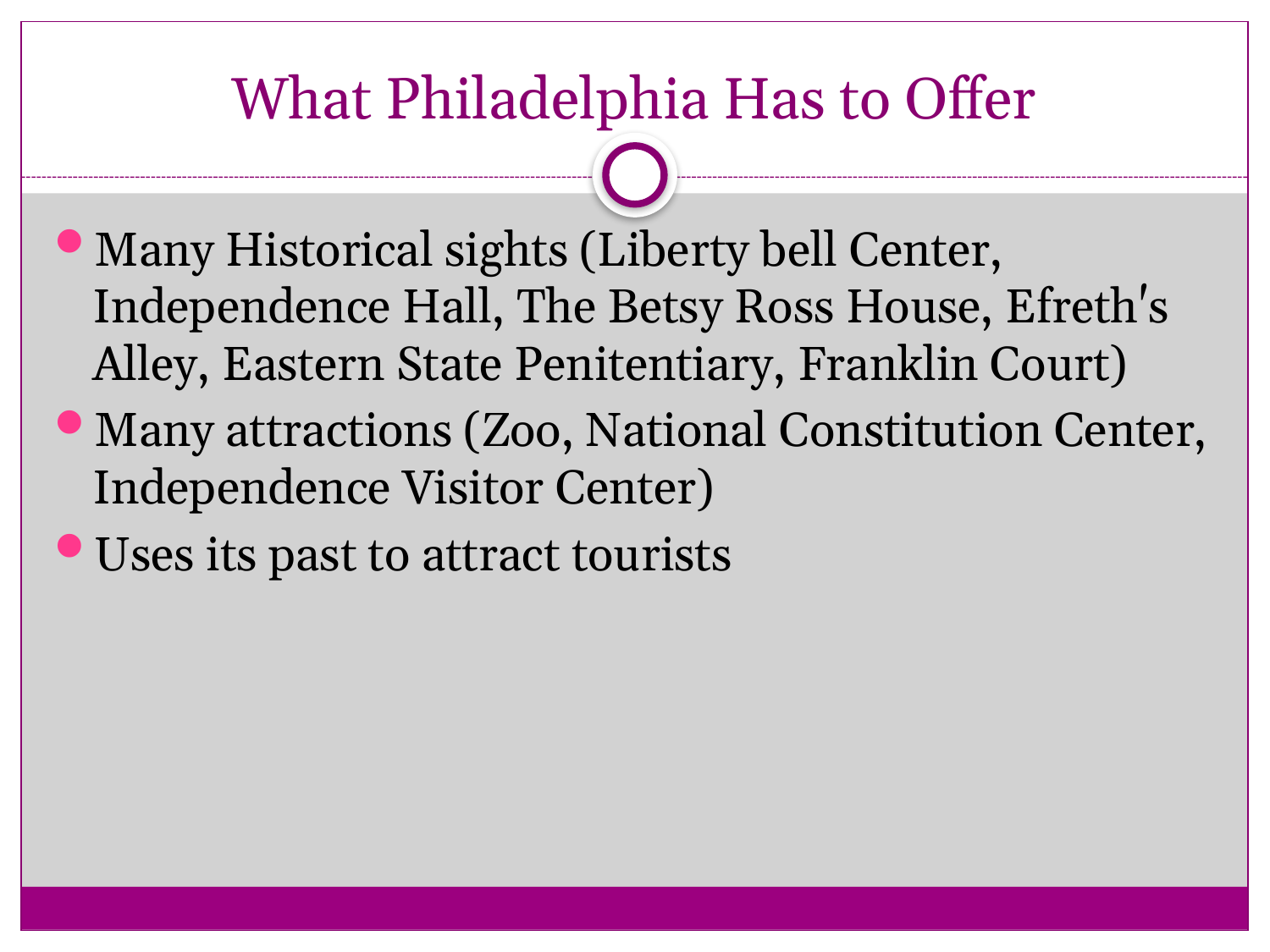

# What Philadelphia Has to Offer
Many Historical sights (Liberty bell Center, Independence Hall, The Betsy Ross House, Efreth's Alley, Eastern State Penitentiary, Franklin Court)
Many attractions (Zoo, National Constitution Center, Independence Visitor Center)
Uses its past to attract tourists